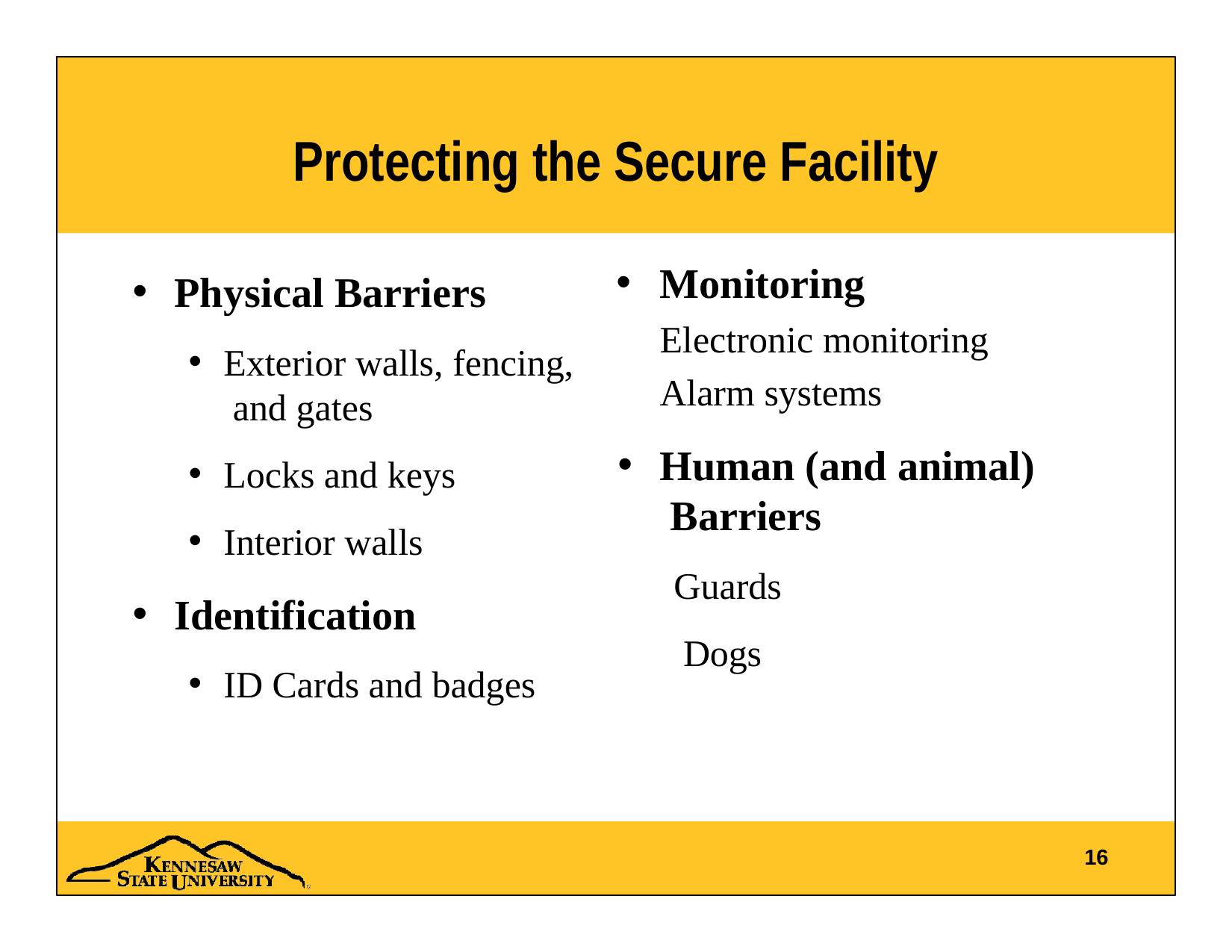

# Protecting the Secure Facility
Physical Barriers
Exterior walls, fencing,  and gates
Locks and keys
Interior walls
Identification
ID Cards and badges
Monitoring  Electronic monitoring  Alarm systems
Human (and animal)  Barriers
Guards  Dogs
16